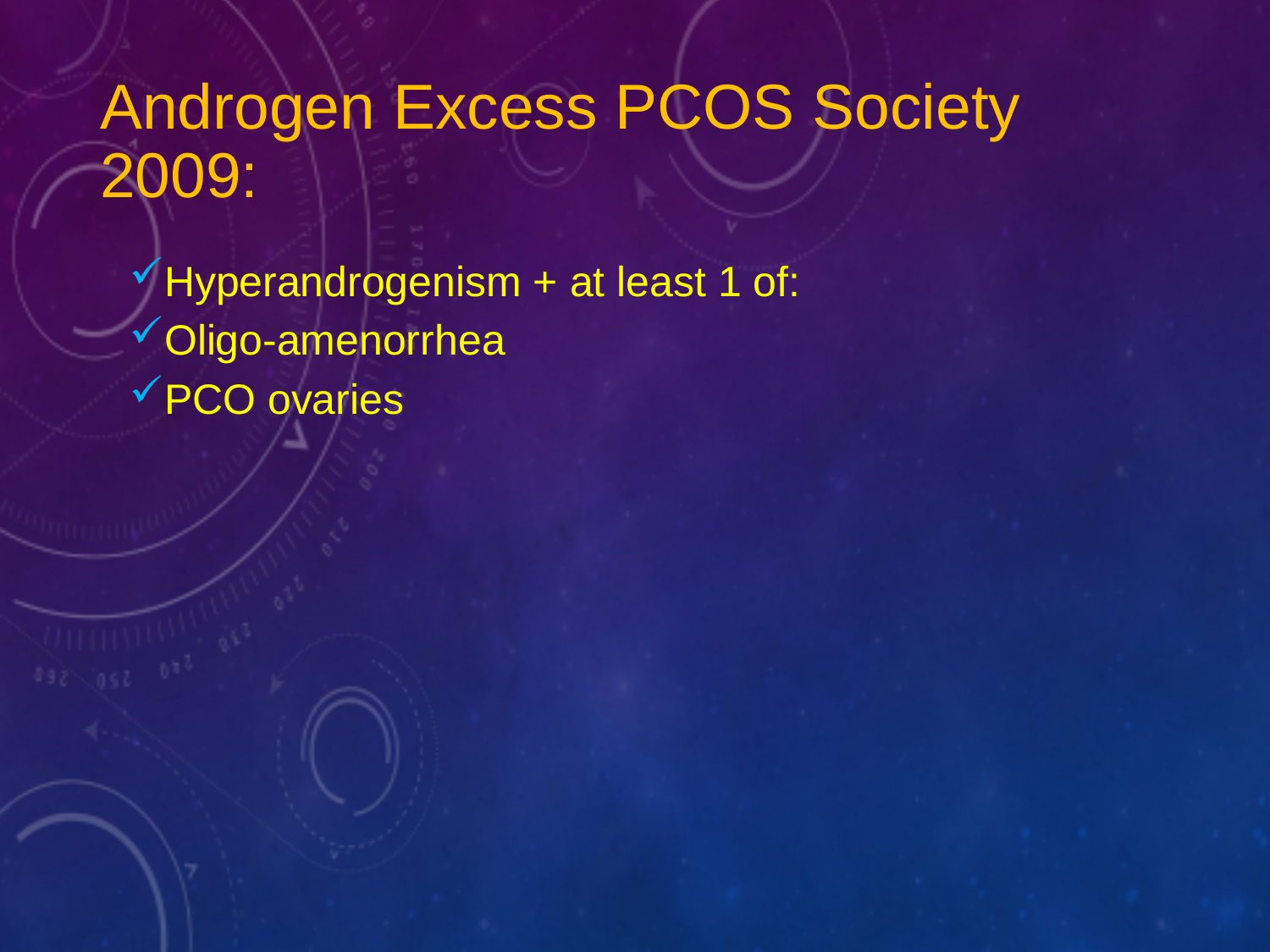

# Androgen Excess PCOS Society 2009:
Hyperandrogenism + at least 1 of:
Oligo-amenorrhea
PCO ovaries